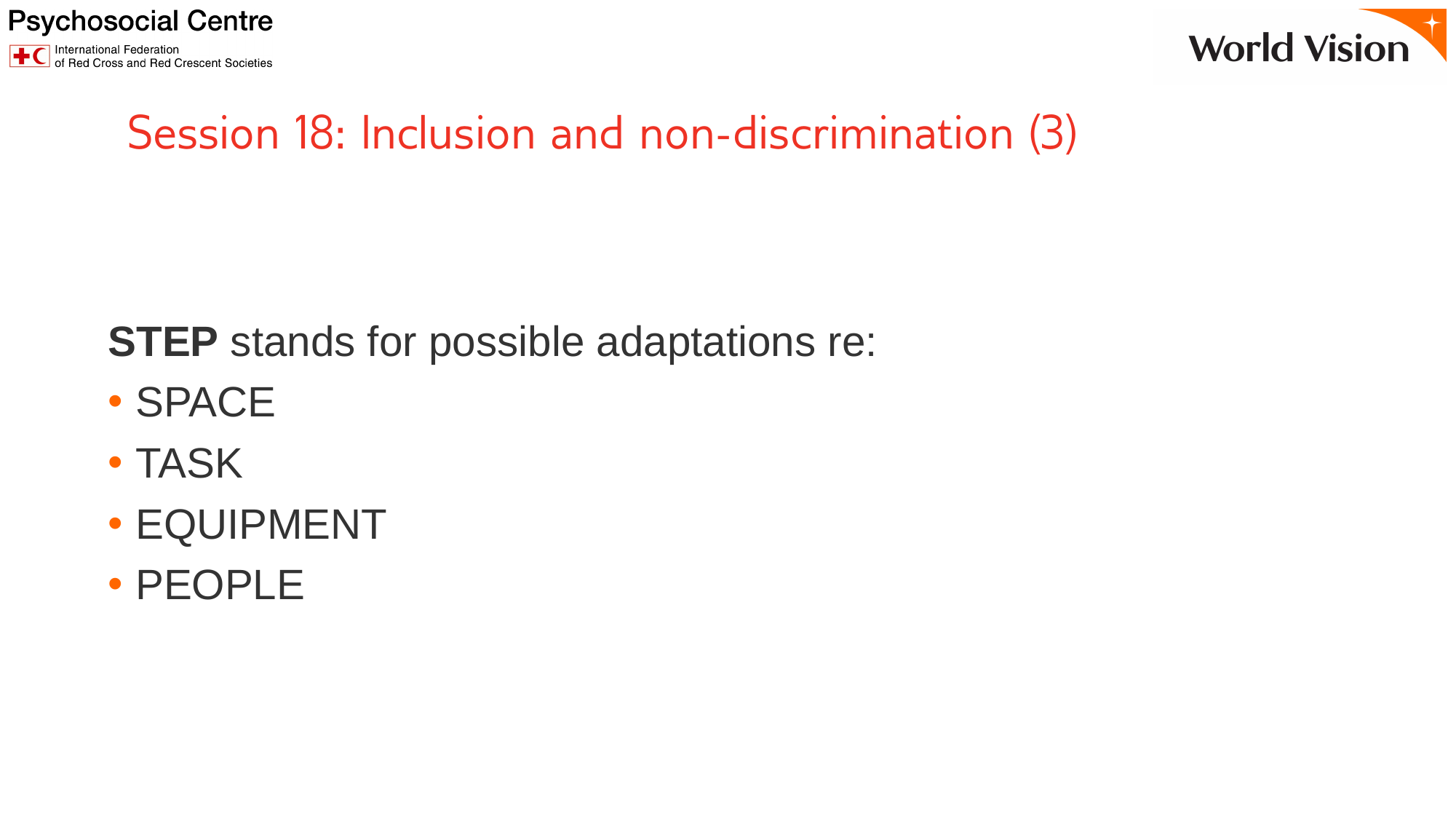

# Session 18: Inclusion and non-discrimination (3)
STEP stands for possible adaptations re:
SPACE
TASK
EQUIPMENT
PEOPLE